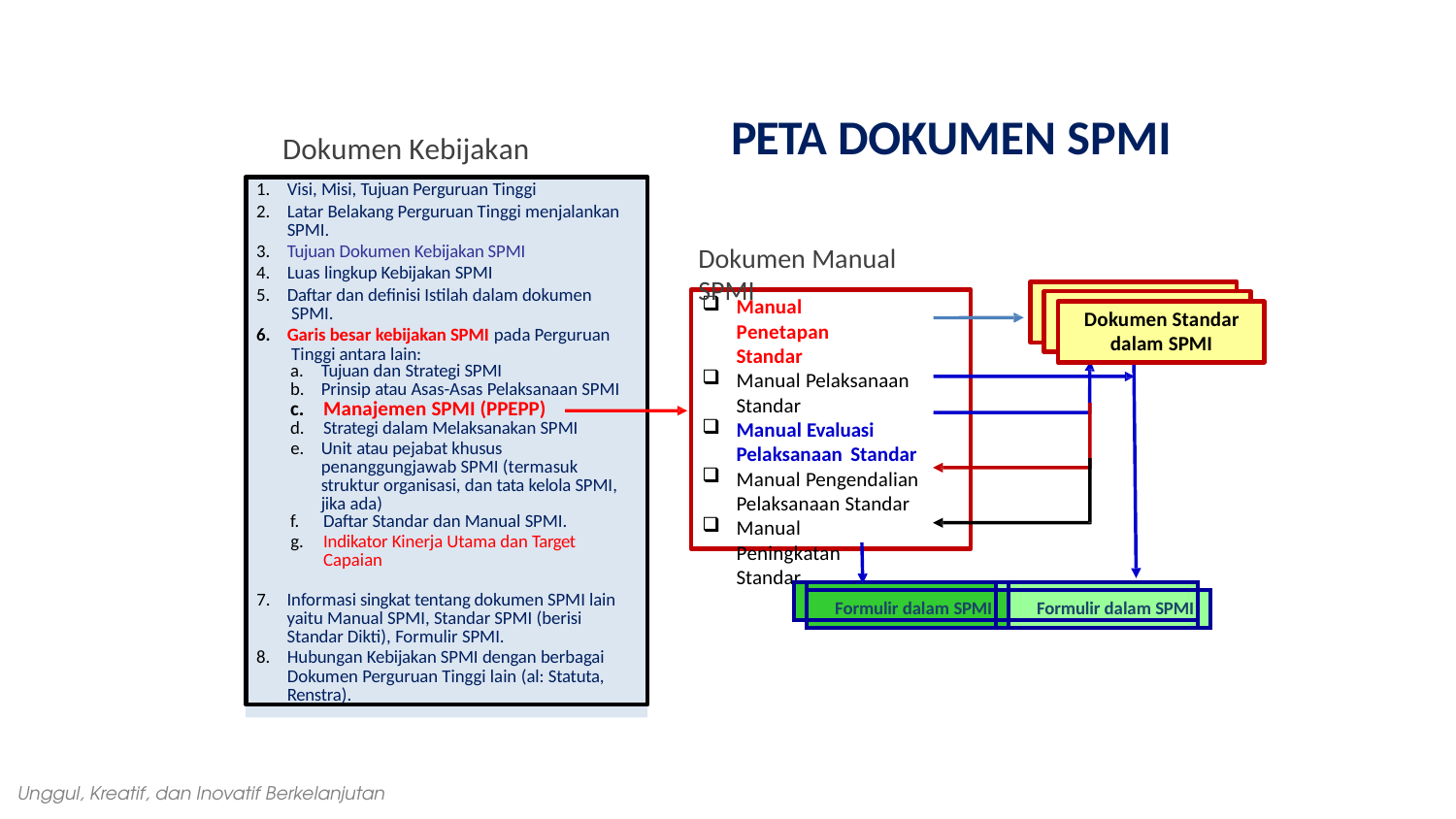

# PETA DOKUMEN SPMI
Dokumen Kebijakan SPMI

Visi, Misi, Tujuan Perguruan Tinggi
Latar Belakang Perguruan Tinggi menjalankan  SPMI.
Tujuan Dokumen Kebijakan SPMI
Luas lingkup Kebijakan SPMI
Daftar dan definisi Istilah dalam dokumen  SPMI.
Garis besar kebijakan SPMI pada Perguruan  Tinggi antara lain:
Tujuan dan Strategi SPMI
Prinsip atau Asas-Asas Pelaksanaan SPMI
Manajemen SPMI (PPEPP)
Strategi dalam Melaksanakan SPMI
Unit atau pejabat khusus  penanggungjawab SPMI (termasuk  struktur organisasi, dan tata kelola SPMI,  jika ada)
Daftar Standar dan Manual SPMI.
Indikator Kinerja Utama dan Target  Capaian

Informasi singkat tentang dokumen SPMI lain  yaitu Manual SPMI, Standar SPMI (berisi  Standar Dikti), Formulir SPMI.
Hubungan Kebijakan SPMI dengan berbagai  Dokumen Perguruan Tinggi lain (al: Statuta,  Renstra).
Dokumen Manual SPMI

Dokumen Standar
dalam SPMI
Manual Penetapan  Standar
Manual Pelaksanaan
Standar
Manual Evaluasi  Pelaksanaan Standar
Manual Pengendalian
Pelaksanaan Standar
Manual Peningkatan  Standar

Dokumen Standar
dalam SPMI
Dokumen Standar
dalam SPMI

|  |  |  |  |  |
| --- | --- | --- | --- | --- |
|  | Formulir dalam SPMI |  | Formulir dalam SPMI |  |
|  |  |  |  |  |
Formulir dalam SPMI
Formulir dalam SPMI
Sumber/ Slide : Materi Pelatihan SPMI, Direktorat  Penjaminan Mutu, Belmawa, Kemenristekdikti, 2018
Unggul, Kreatif, dan Inovatif Berkelanjutan